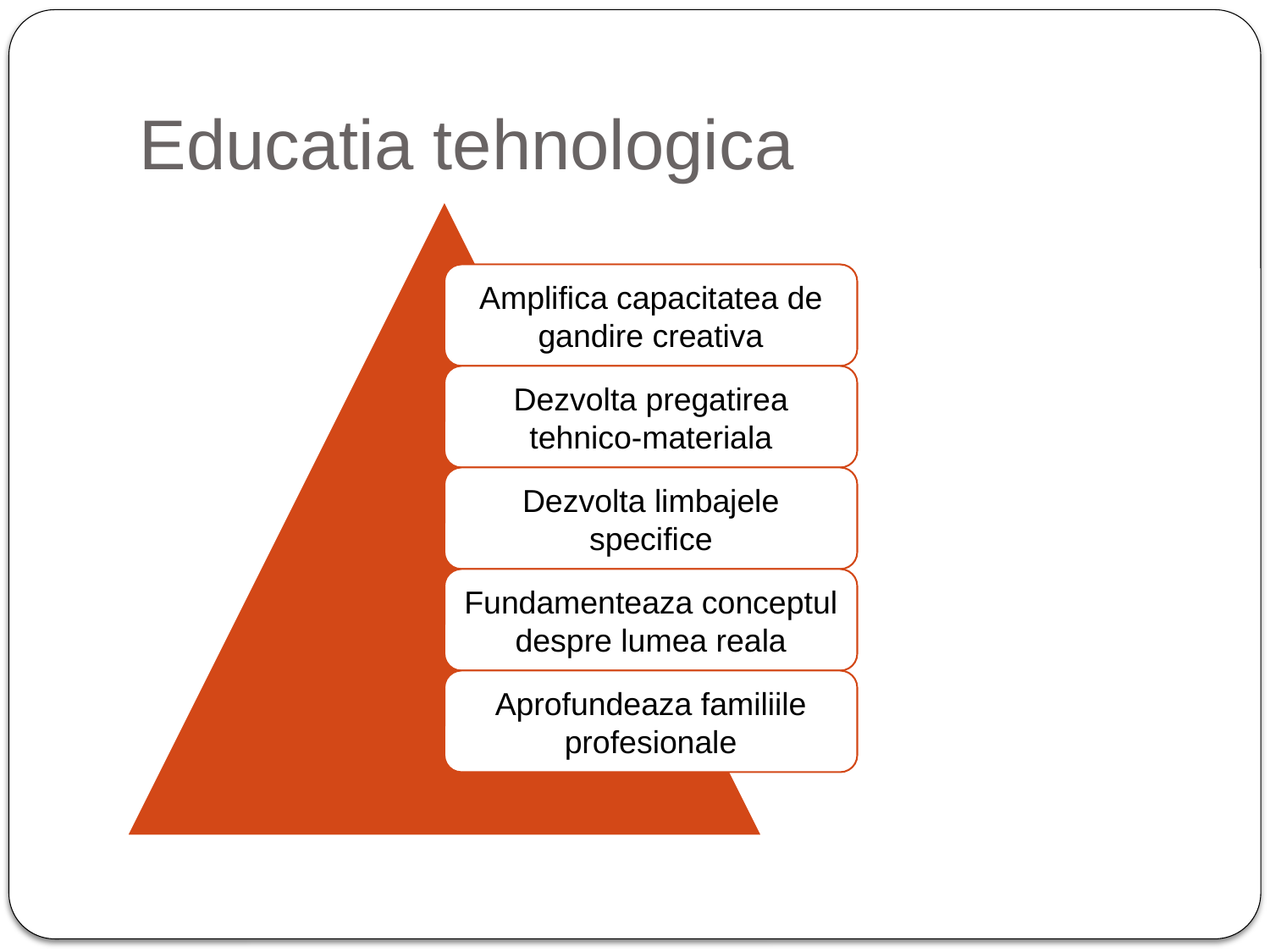

# Educatia tehnologica
Amplifica capacitatea de gandire creativa
Fundamenteaza conceptul despre lumea reala
Aprofundeaza familiile profesionale
Dezvolta pregatirea tehnico-materiala
Dezvolta limbajele specifice